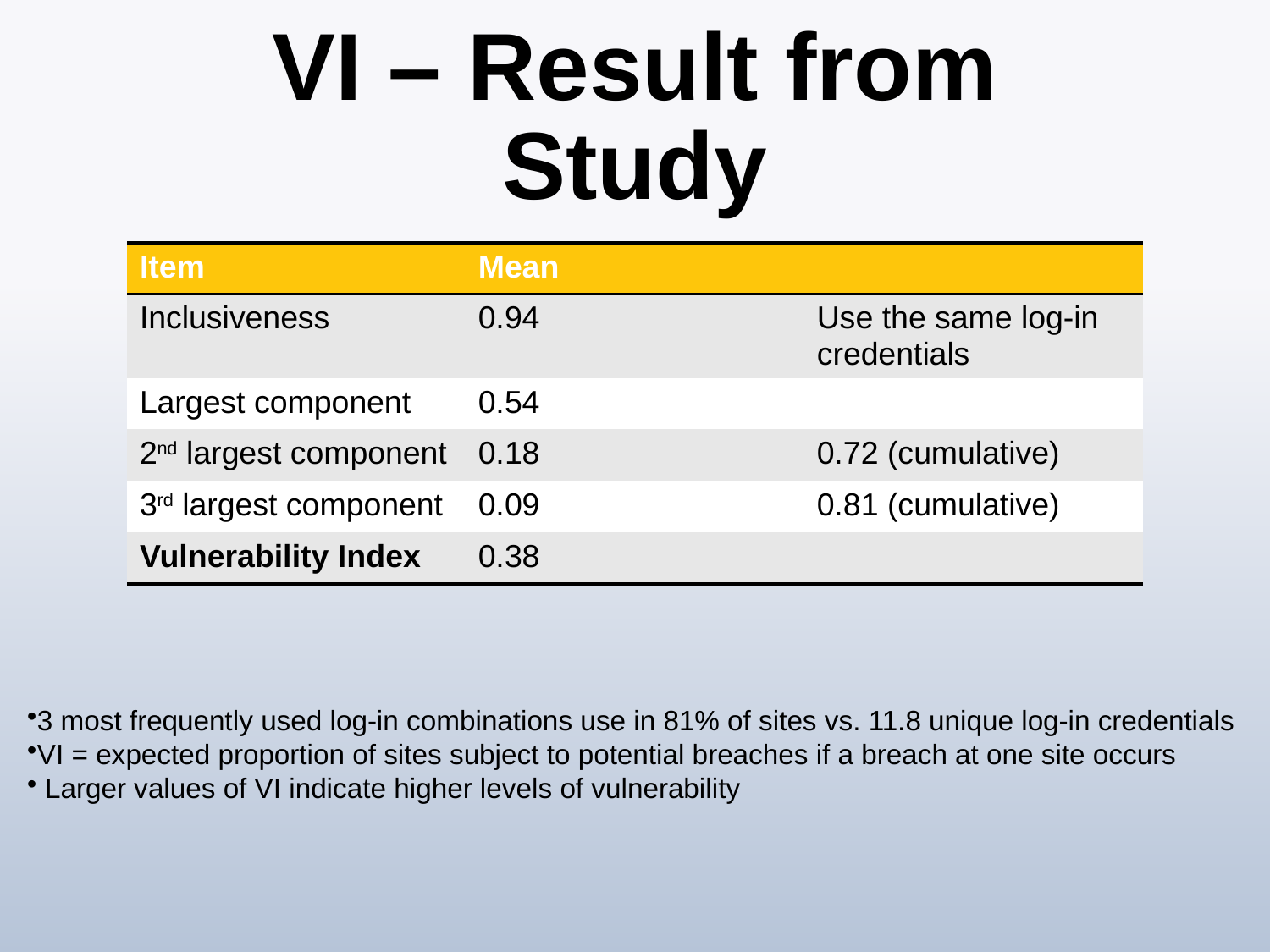

# VI – Result from Study
| Item | Mean |  |
| --- | --- | --- |
| Inclusiveness | 0.94 | Use the same log-in credentials |
| Largest component | 0.54 |  |
| 2nd largest component | 0.18 | 0.72 (cumulative) |
| 3rd largest component | 0.09 | 0.81 (cumulative) |
| Vulnerability Index | 0.38 |  |
3 most frequently used log-in combinations use in 81% of sites vs. 11.8 unique log-in credentials
VI = expected proportion of sites subject to potential breaches if a breach at one site occurs
 Larger values of VI indicate higher levels of vulnerability